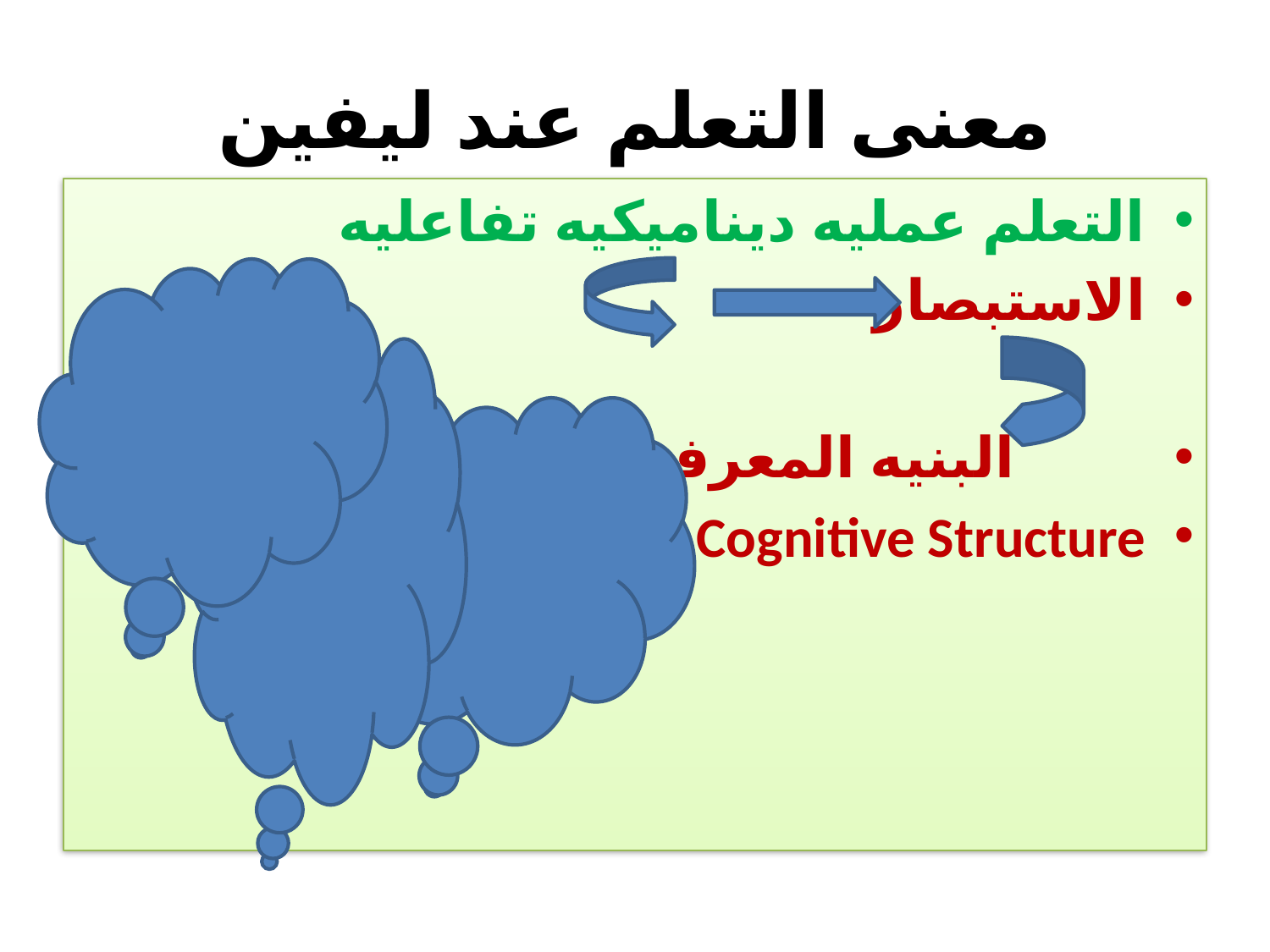

# معنى التعلم عند ليفين
التعلم عمليه ديناميكيه تفاعليه
الاستبصار

         البنيه المعرفيه
Cognitive Structure